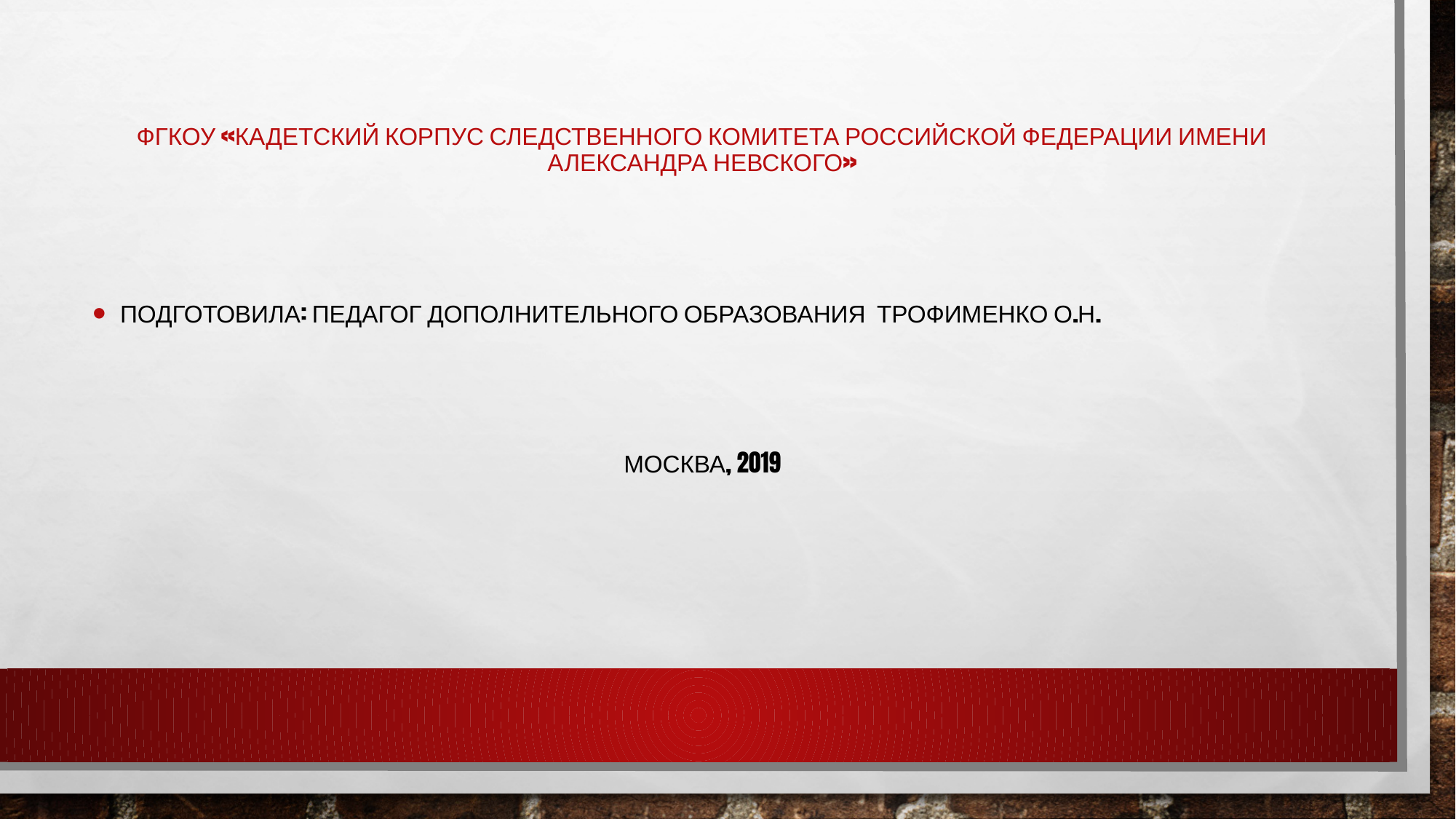

# ФГКОУ «Кадетский корпус следственного комитета российской федерации имени александра невского»
Подготовила: педагог дополнительного образования  Трофименко О.Н.

Москва, 2019